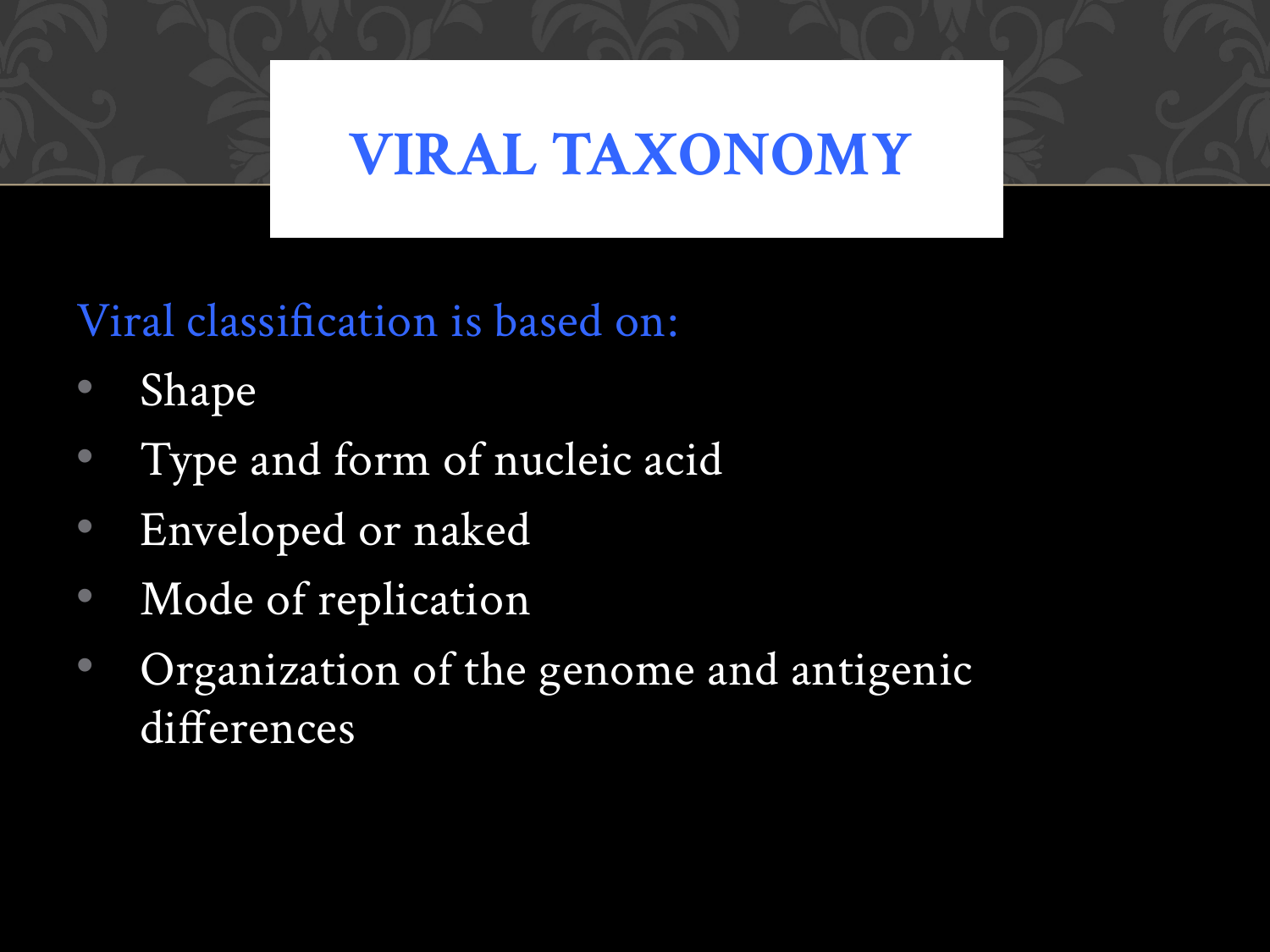

# Viral taxonomy
Viral classification is based on:
Shape
Type and form of nucleic acid
Enveloped or naked
Mode of replication
Organization of the genome and antigenic differences